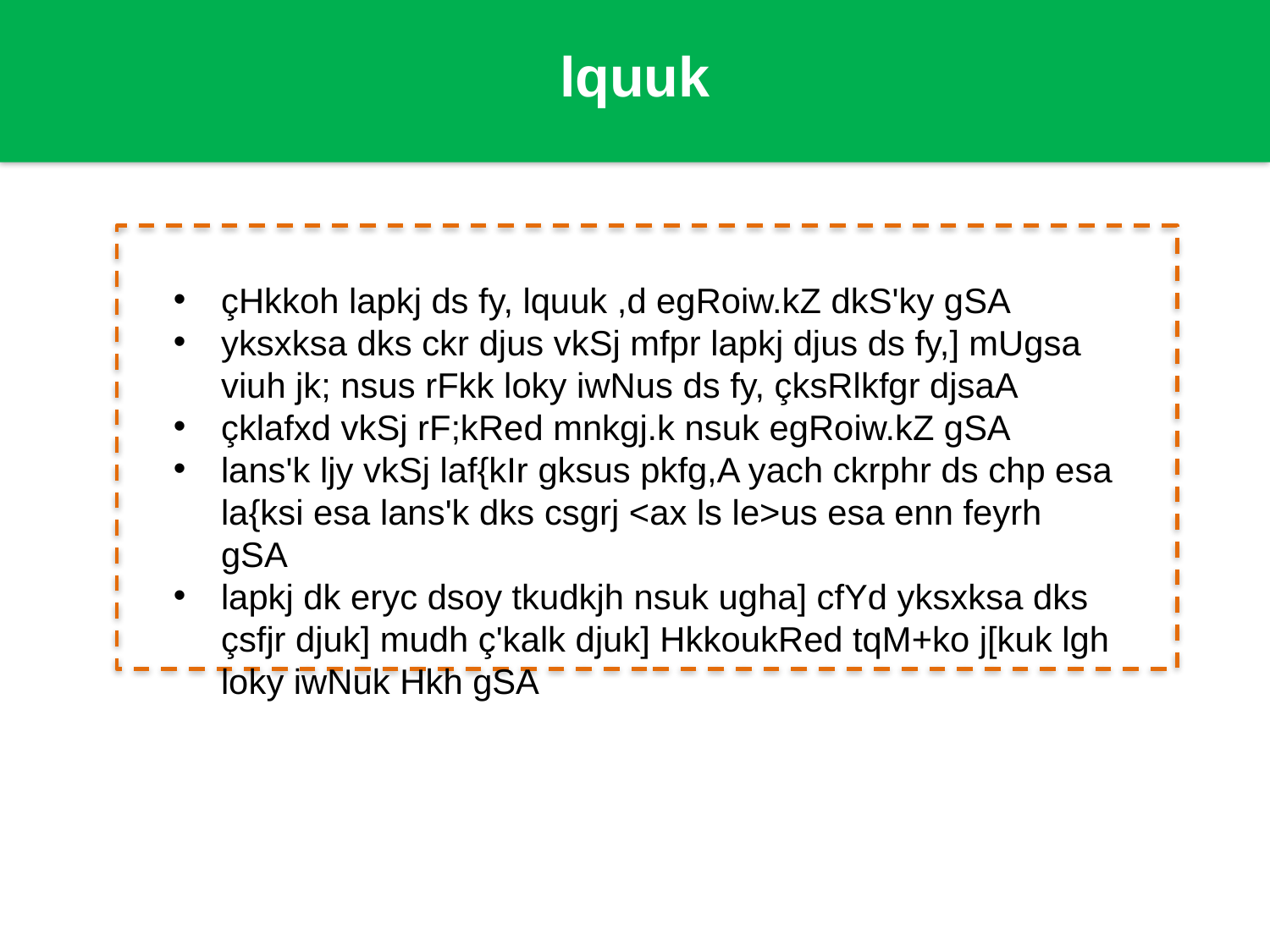

lquuk

çHkkoh lapkj ds fy, lquuk ,d egRoiw.kZ dkS'ky gSA
yksxksa dks ckr djus vkSj mfpr lapkj djus ds fy,] mUgsa viuh jk; nsus rFkk loky iwNus ds fy, çksRlkfgr djsaA
çklafxd vkSj rF;kRed mnkgj.k nsuk egRoiw.kZ gSA
lans'k ljy vkSj laf{kIr gksus pkfg,A yach ckrphr ds chp esa la{ksi esa lans'k dks csgrj <ax ls le>us esa enn feyrh gSA
lapkj dk eryc dsoy tkudkjh nsuk ugha] cfYd yksxksa dks çsfjr djuk] mudh ç'kalk djuk] HkkoukRed tqM+ko j[kuk lgh loky iwNuk Hkh gSA